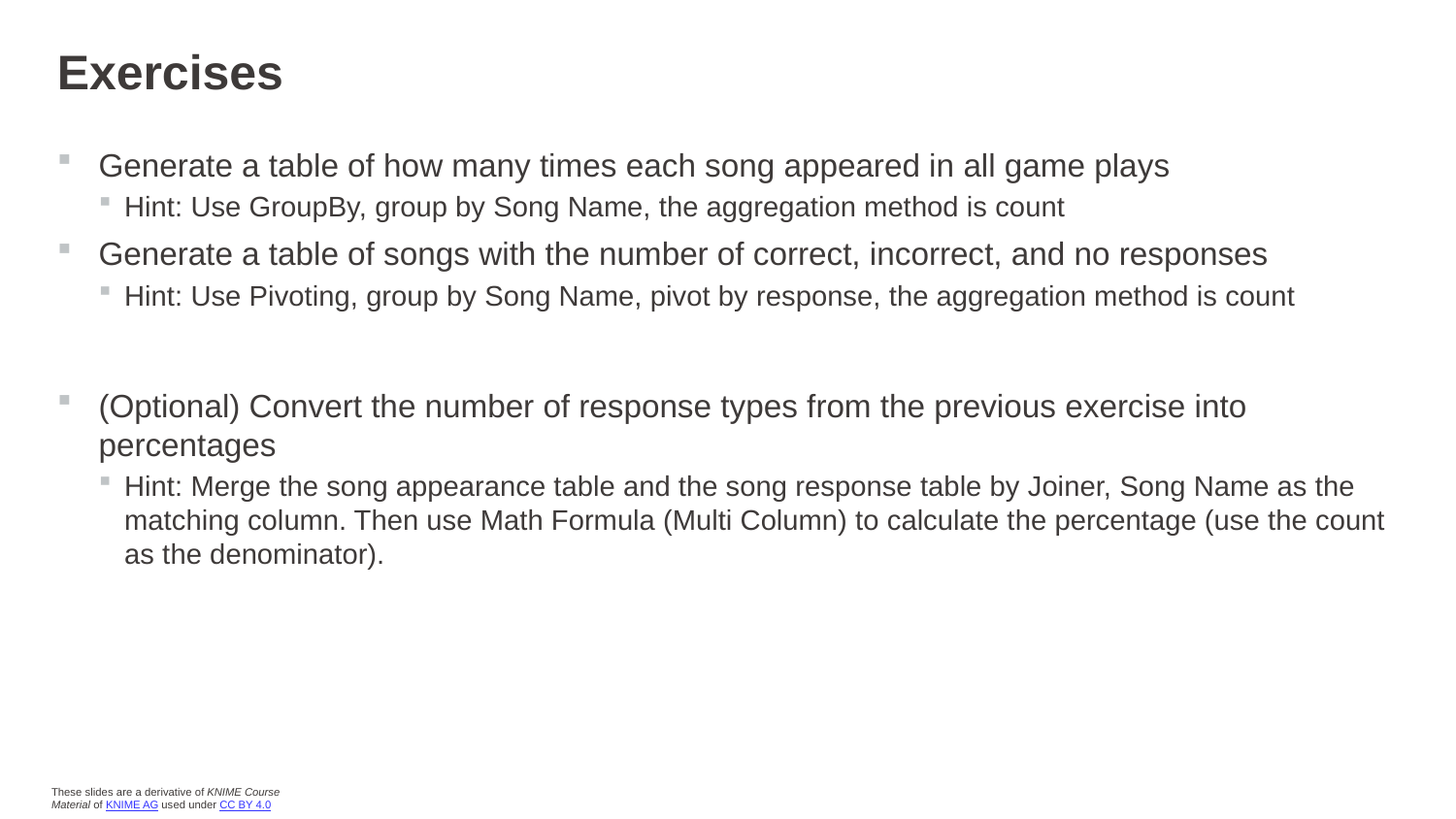

# Exercises
Generate a table of how many times each song appeared in all game plays
Hint: Use GroupBy, group by Song Name, the aggregation method is count
Generate a table of songs with the number of correct, incorrect, and no responses
Hint: Use Pivoting, group by Song Name, pivot by response, the aggregation method is count

(Optional) Convert the number of response types from the previous exercise into percentages
Hint: Merge the song appearance table and the song response table by Joiner, Song Name as the matching column. Then use Math Formula (Multi Column) to calculate the percentage (use the count as the denominator).